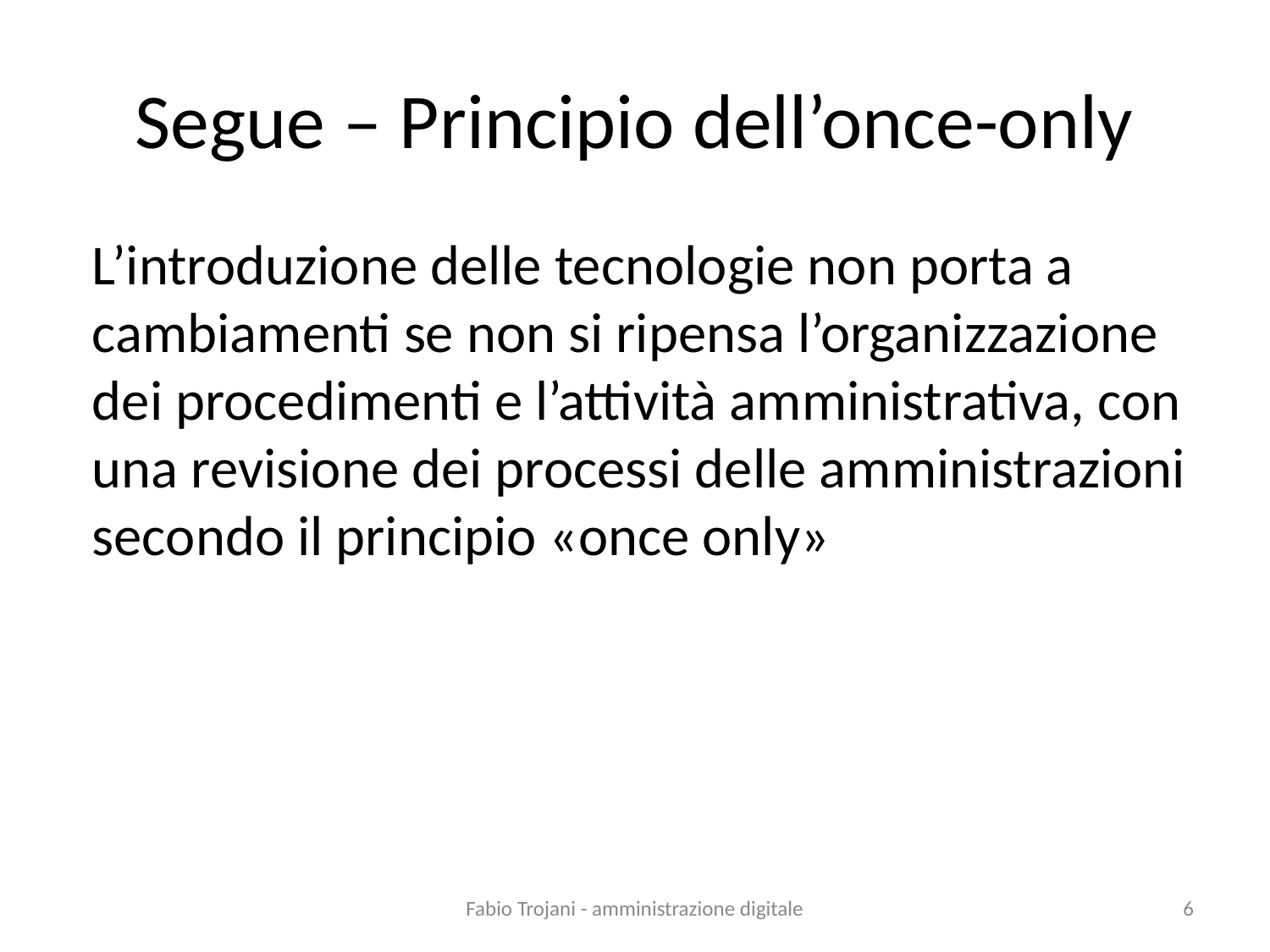

# Segue – Principio dell’once-only
L’introduzione delle tecnologie non porta a cambiamenti se non si ripensa l’organizzazione dei procedimenti e l’attività amministrativa, con una revisione dei processi delle amministrazioni secondo il principio «once only»
Fabio Trojani - amministrazione digitale
6